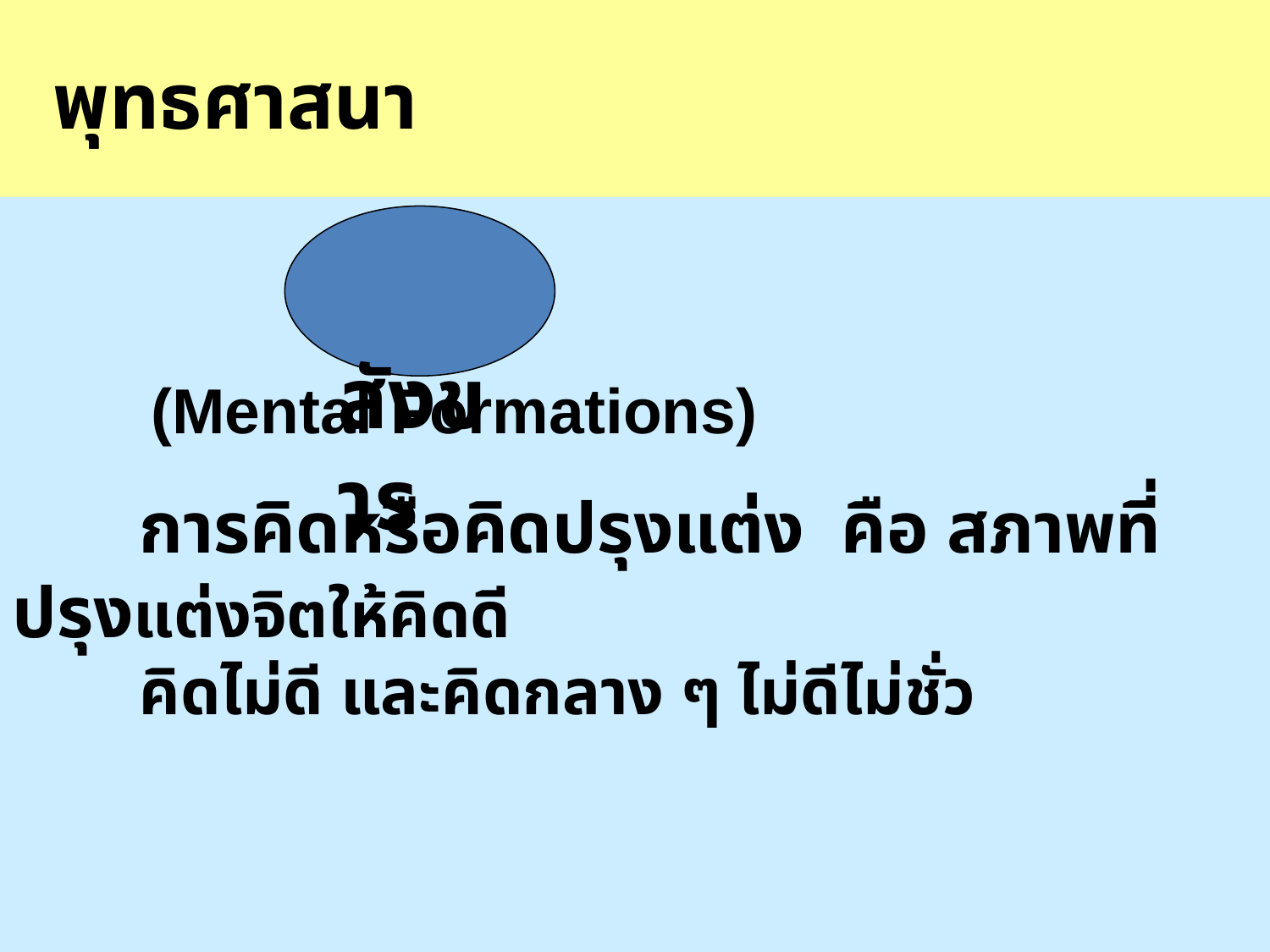

# พุทธศาสนา

 สังขาร
(Mental Formations)
	การคิดหรือคิดปรุงแต่ง  คือ สภาพที่ปรุงแต่งจิตให้คิดดี
	คิดไม่ดี และคิดกลาง ๆ ไม่ดีไม่ชั่ว